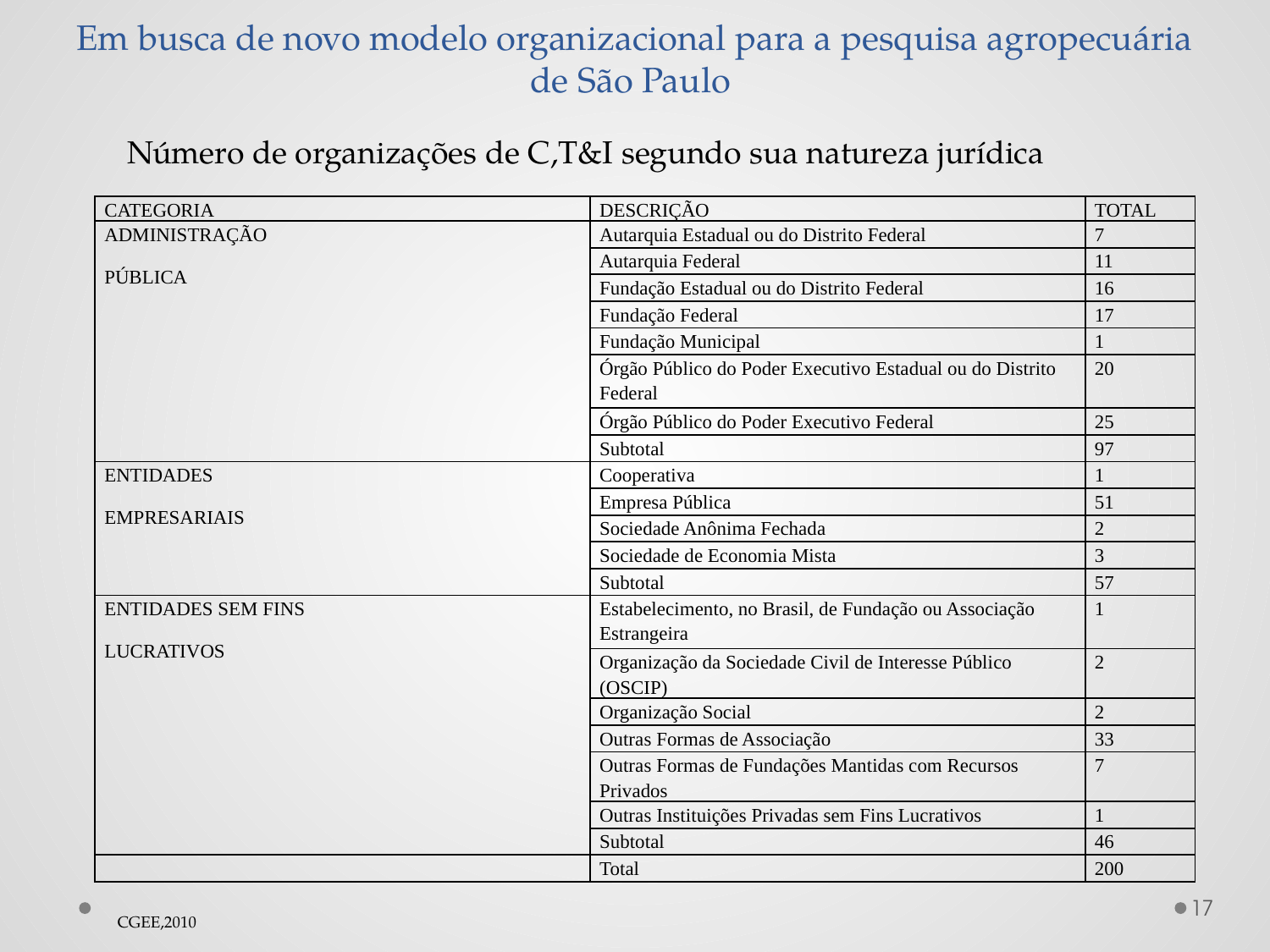

# Em busca de novo modelo organizacional para a pesquisa agropecuária de São Paulo
Número de organizações de C,T&I segundo sua natureza jurídica
| CATEGORIA | DESCRIÇÃO | TOTAL |
| --- | --- | --- |
| ADMINISTRAÇÃO PÚBLICA | Autarquia Estadual ou do Distrito Federal | 7 |
|  | Autarquia Federal | 11 |
|  | Fundação Estadual ou do Distrito Federal | 16 |
|  | Fundação Federal | 17 |
|  | Fundação Municipal | 1 |
|  | Órgão Público do Poder Executivo Estadual ou do Distrito Federal | 20 |
|  | Órgão Público do Poder Executivo Federal | 25 |
|  | Subtotal | 97 |
| ENTIDADES EMPRESARIAIS | Cooperativa | 1 |
|  | Empresa Pública | 51 |
|  | Sociedade Anônima Fechada | 2 |
|  | Sociedade de Economia Mista | 3 |
|  | Subtotal | 57 |
| ENTIDADES SEM FINS LUCRATIVOS | Estabelecimento, no Brasil, de Fundação ou Associação Estrangeira | 1 |
|  | Organização da Sociedade Civil de Interesse Público (OSCIP) | 2 |
|  | Organização Social | 2 |
|  | Outras Formas de Associação | 33 |
|  | Outras Formas de Fundações Mantidas com Recursos Privados | 7 |
|  | Outras Instituições Privadas sem Fins Lucrativos | 1 |
|  | Subtotal | 46 |
|  | Total | 200 |
17
CGEE,2010